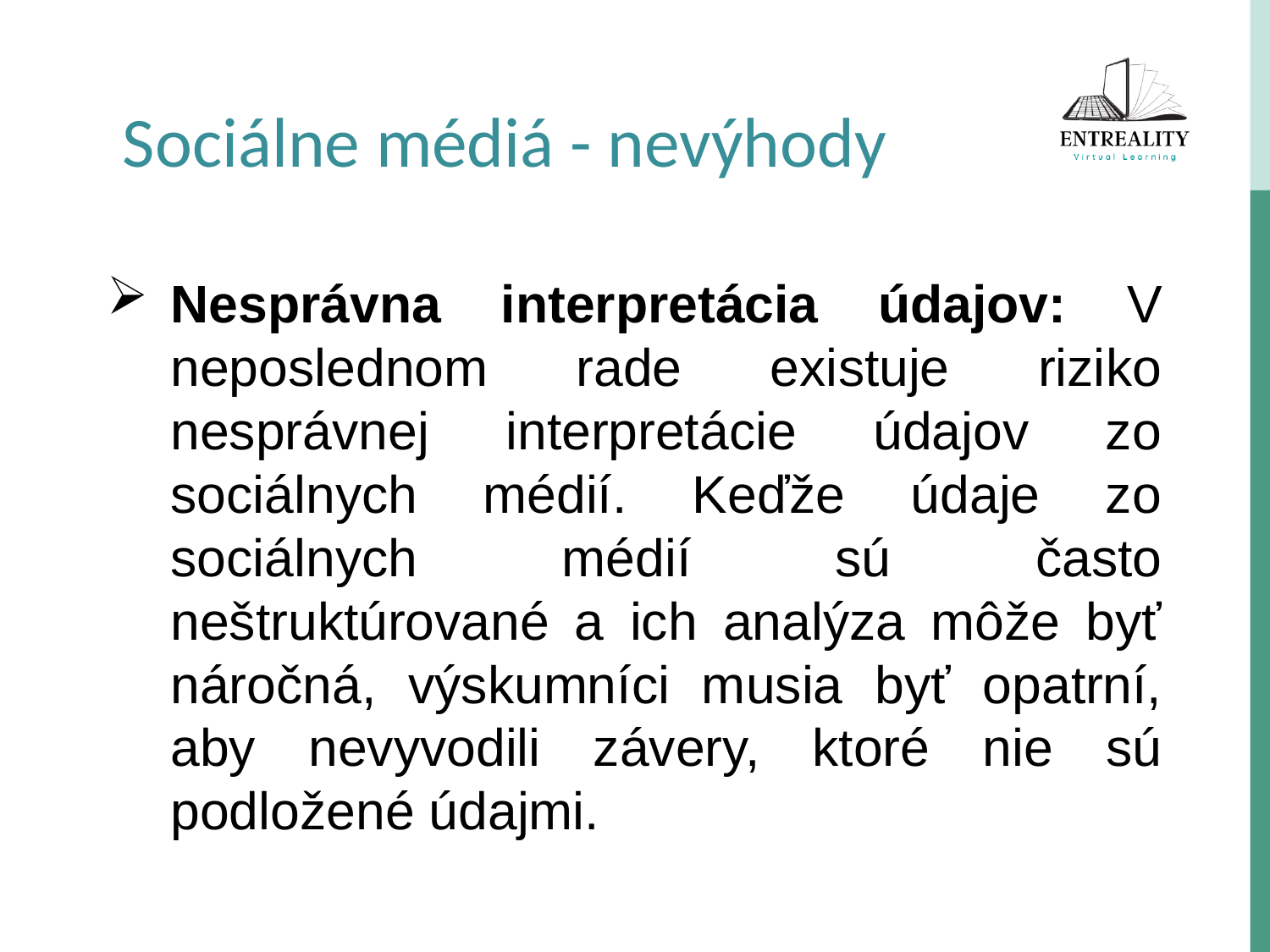

Sociálne médiá - nevýhody
Nesprávna interpretácia údajov: V neposlednom rade existuje riziko nesprávnej interpretácie údajov zo sociálnych médií. Keďže údaje zo sociálnych médií sú často neštruktúrované a ich analýza môže byť náročná, výskumníci musia byť opatrní, aby nevyvodili závery, ktoré nie sú podložené údajmi.